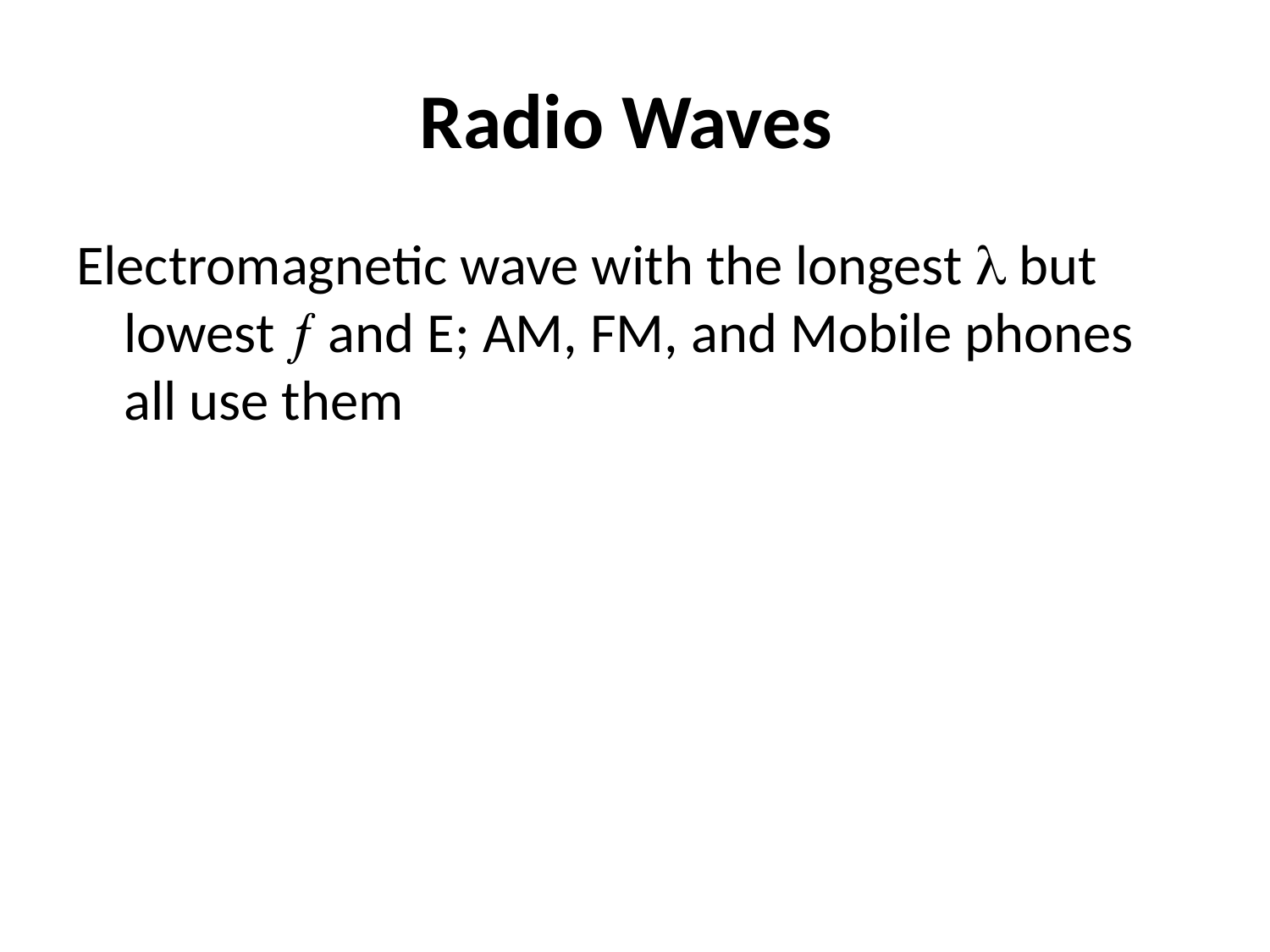

# Radio Waves
Electromagnetic wave with the longest λ but lowest ƒ and E; AM, FM, and Mobile phones all use them